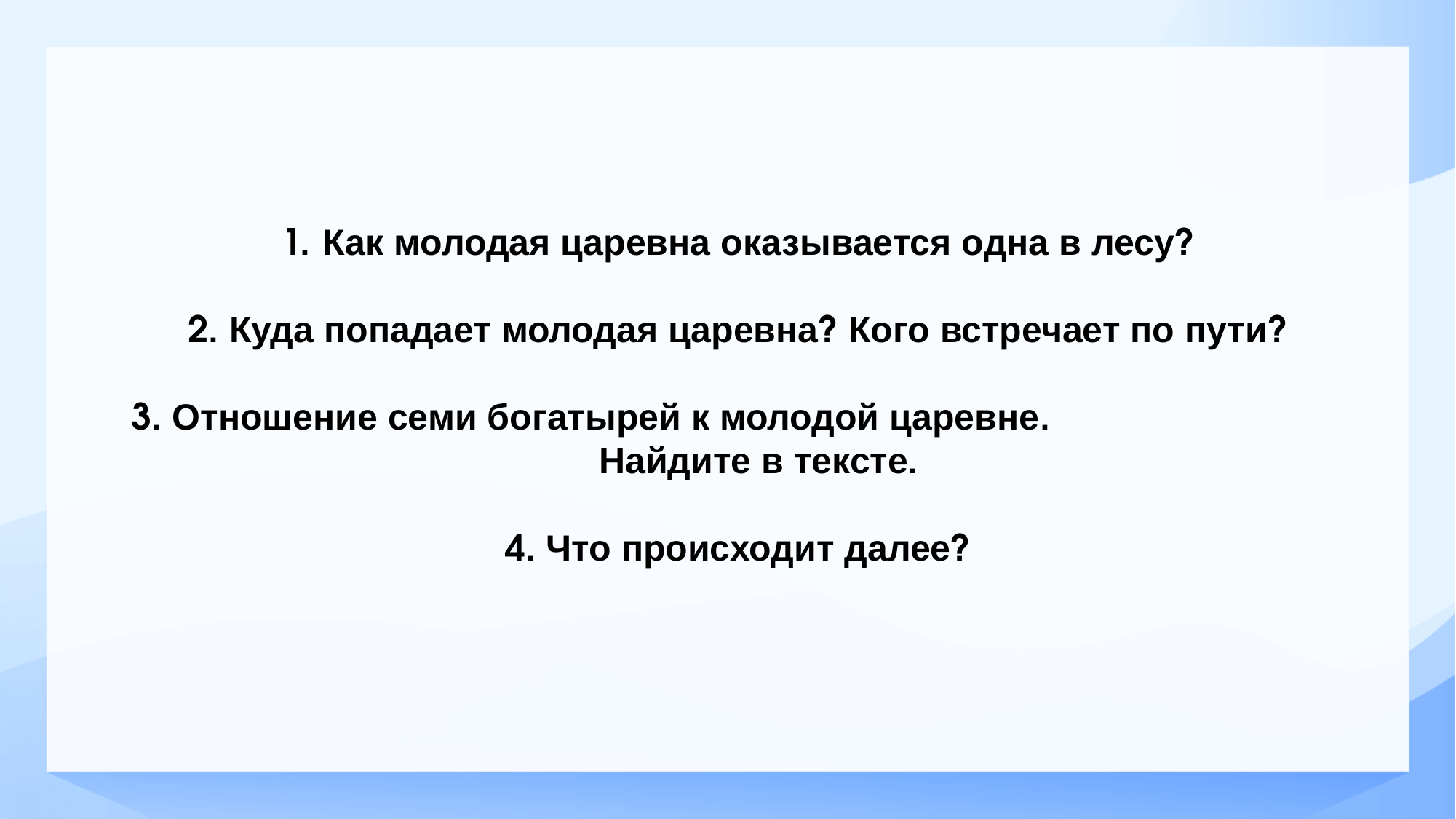

Как молодая царевна оказывается одна в лесу?

Куда попадает молодая царевна? Кого встречает по пути?

Отношение семи богатырей к молодой царевне.                              Найдите в тексте.

Что происходит далее?